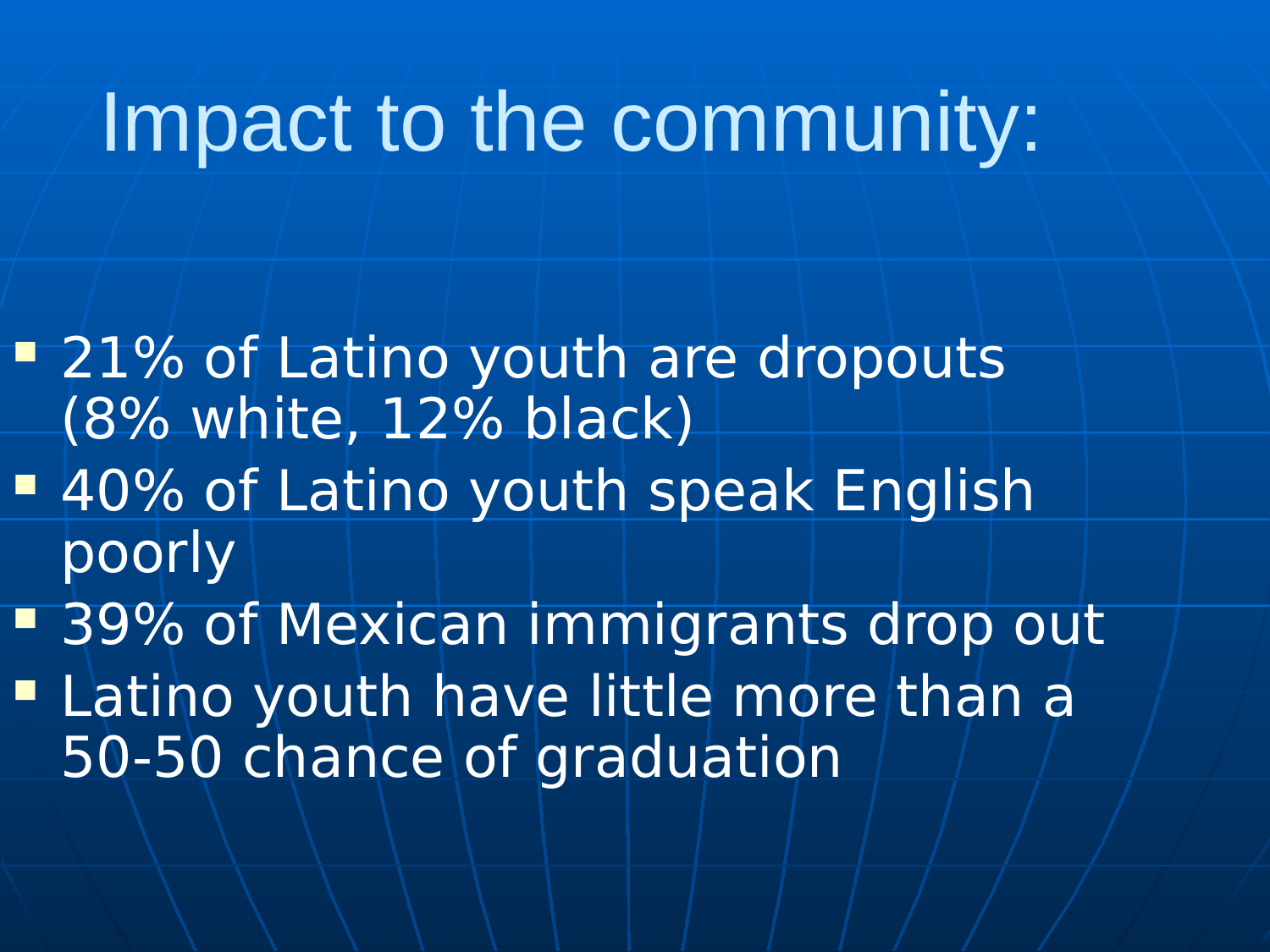

Impact to the community:
21% of Latino youth are dropouts (8% white, 12% black)
40% of Latino youth speak English poorly
39% of Mexican immigrants drop out
Latino youth have little more than a 50-50 chance of graduation